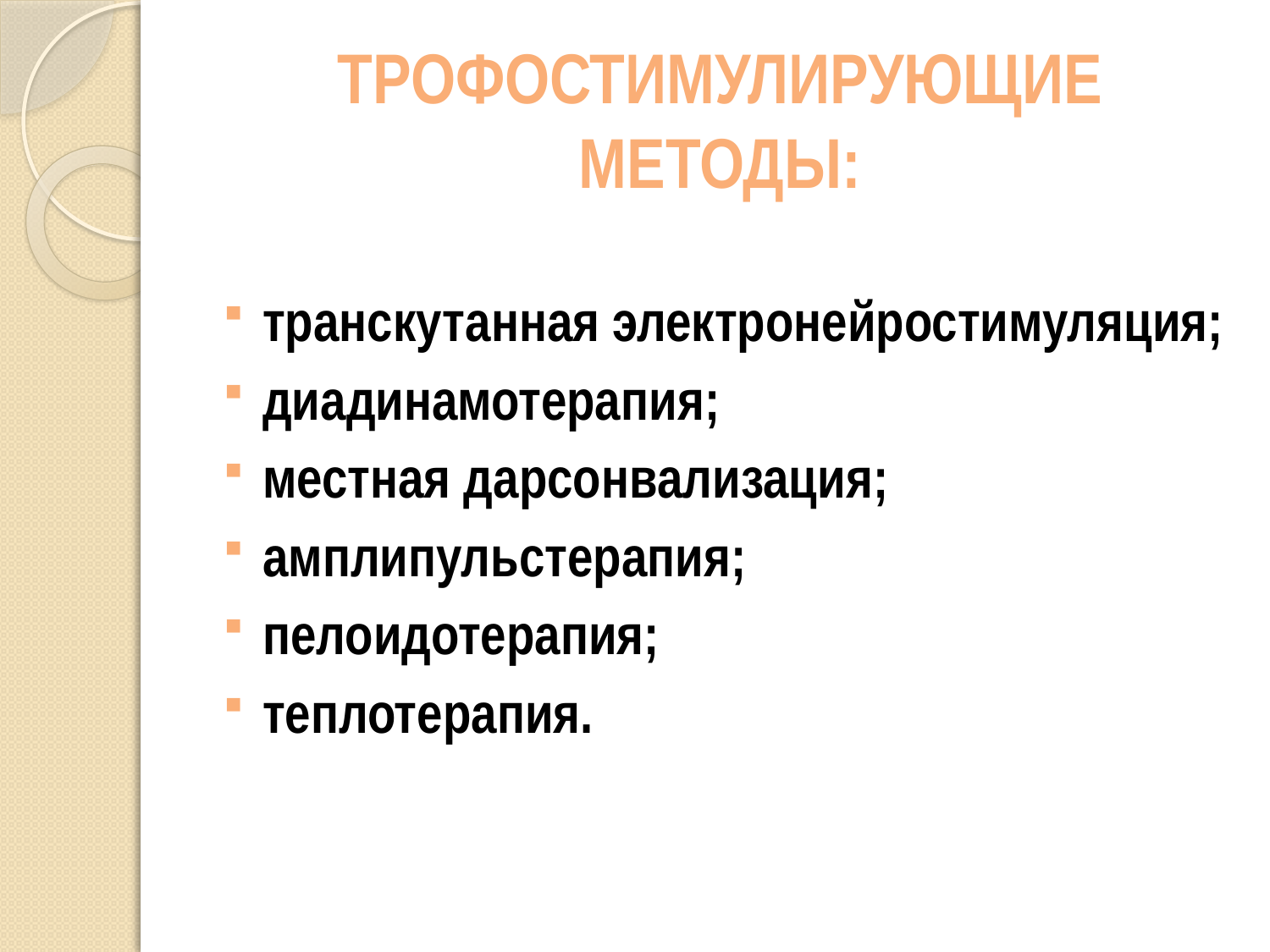

# ТРОФОСТИМУЛИРУЮЩИЕ МЕТОДЫ:

транскутанная электронейростимуляция;
диадинамотерапия;
местная дарсонвализация;
амплипульстерапия;
пелоидотерапия;
теплотерапия.